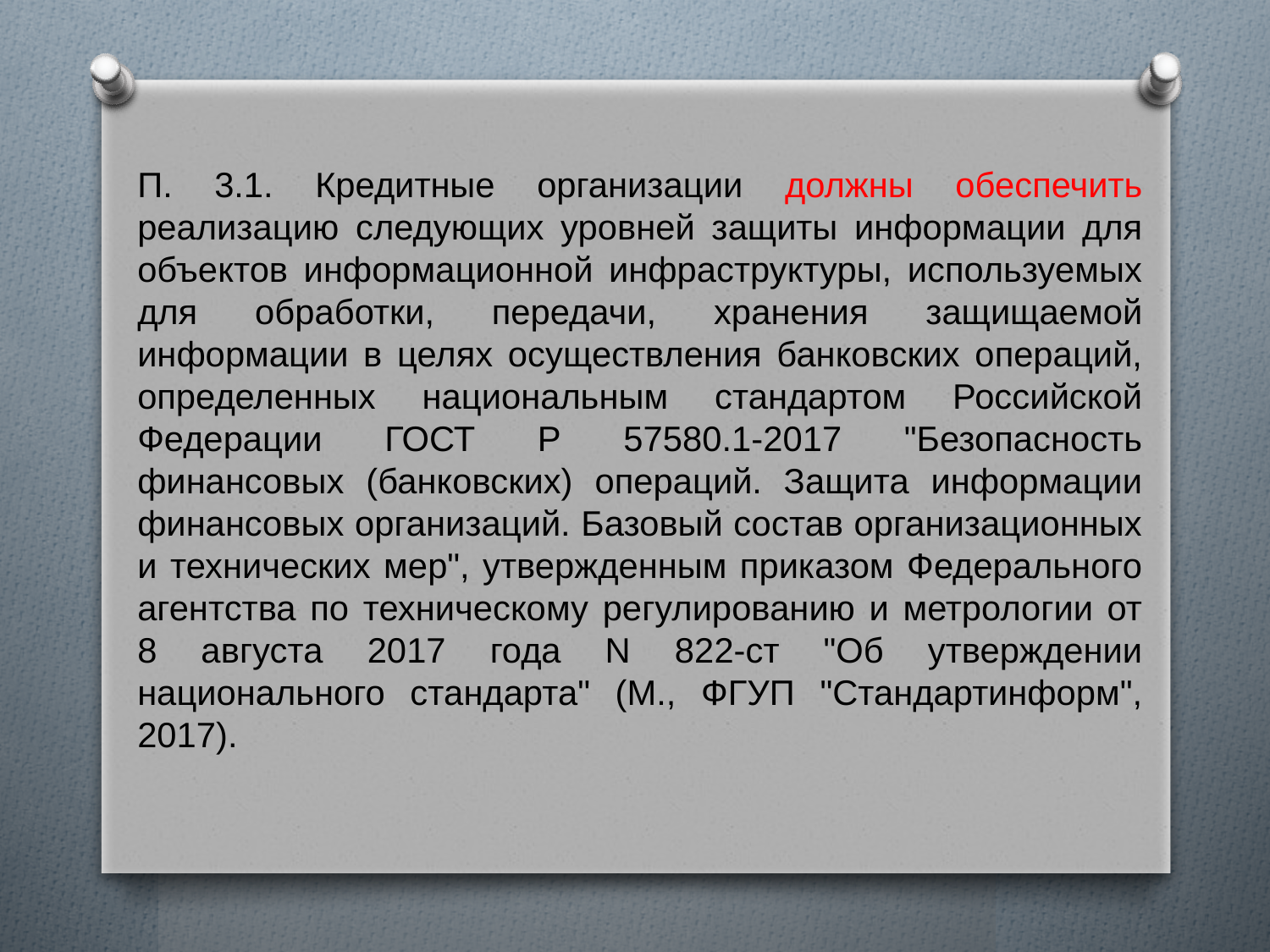

П. 3.1. Кредитные организации должны обеспечить реализацию следующих уровней защиты информации для объектов информационной инфраструктуры, используемых для обработки, передачи, хранения защищаемой информации в целях осуществления банковских операций, определенных национальным стандартом Российской Федерации ГОСТ Р 57580.1-2017 "Безопасность финансовых (банковских) операций. Защита информации финансовых организаций. Базовый состав организационных и технических мер", утвержденным приказом Федерального агентства по техническому регулированию и метрологии от 8 августа 2017 года N 822-ст "Об утверждении национального стандарта" (М., ФГУП "Стандартинформ", 2017).